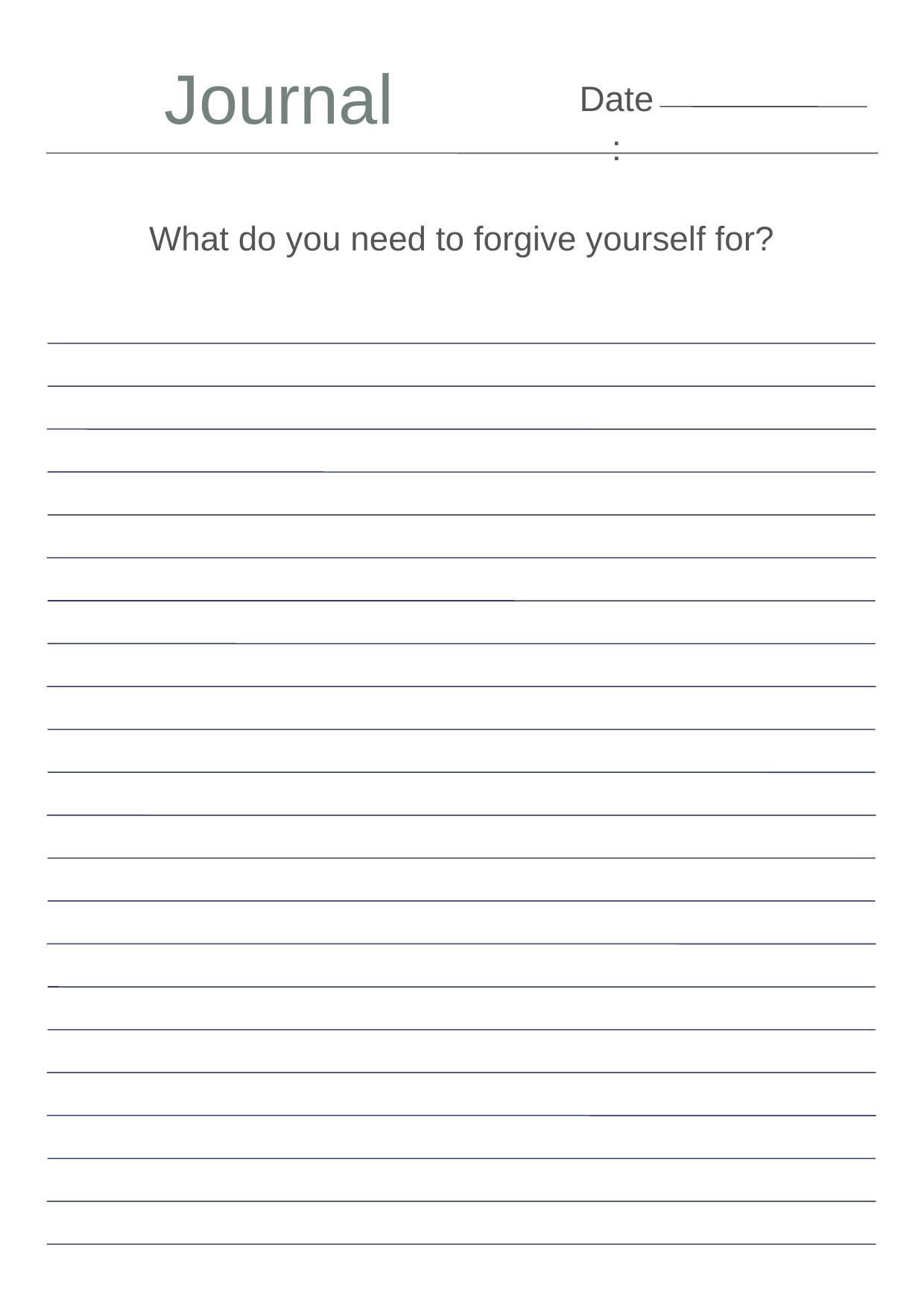

Journal
Date:

What do you need to forgive yourself for?